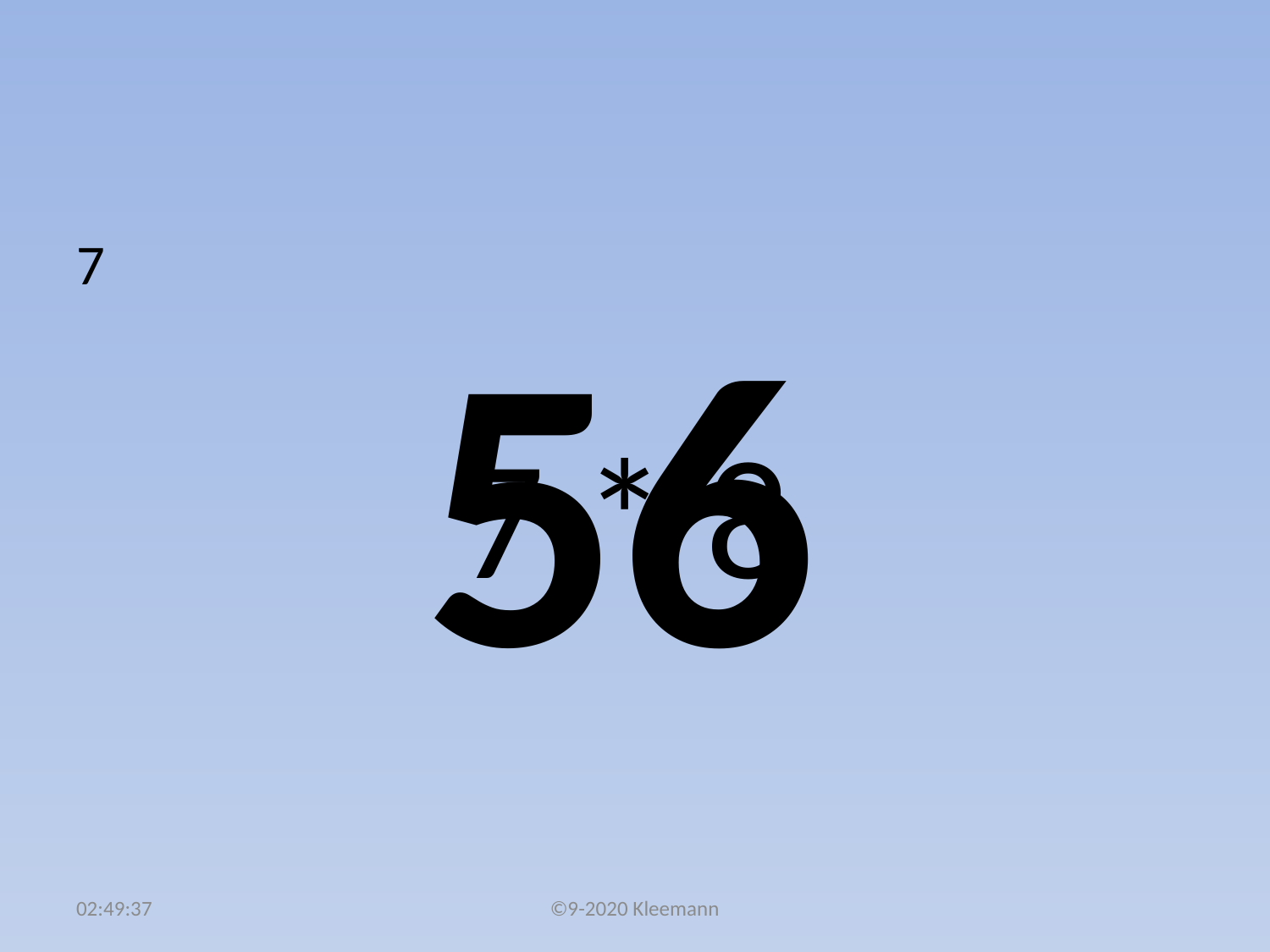

#
7

          7 * 8
56
02:49:37
©9-2020 Kleemann